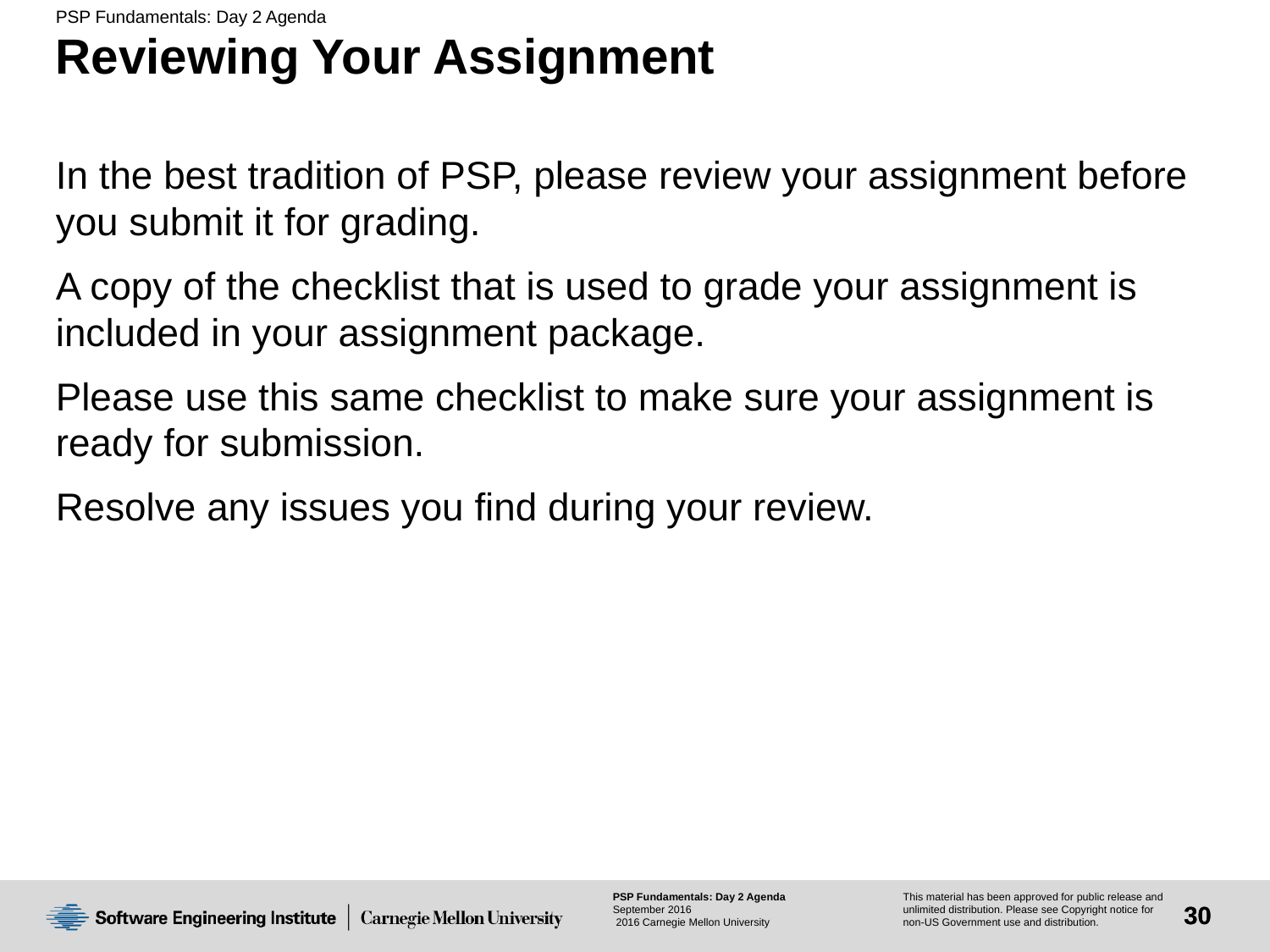

# Reviewing Your Assignment
In the best tradition of PSP, please review your assignment before you submit it for grading.
A copy of the checklist that is used to grade your assignment is included in your assignment package.
Please use this same checklist to make sure your assignment is ready for submission.
Resolve any issues you find during your review.